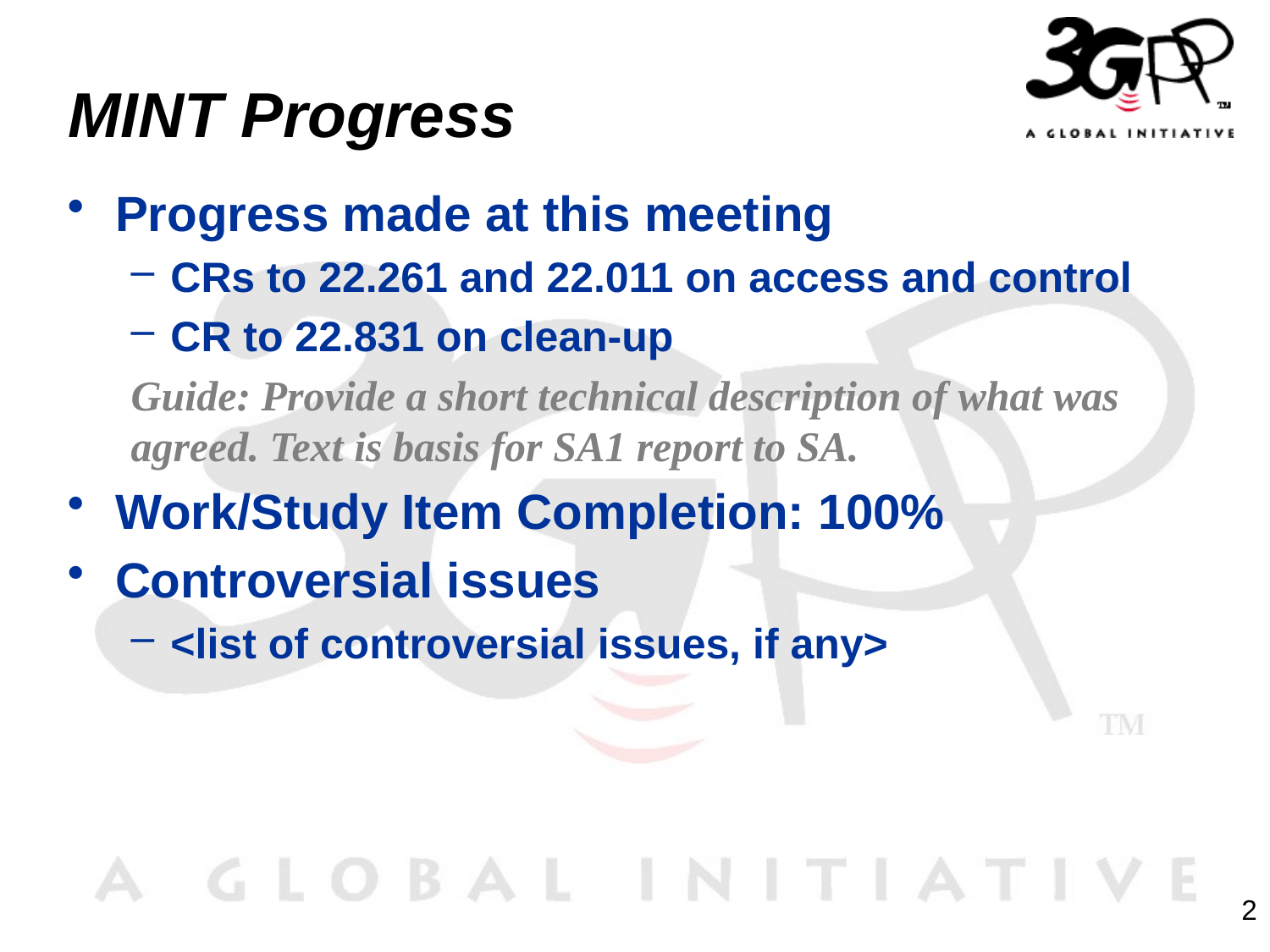

# MINT Progress
Progress made at this meeting
CRs to 22.261 and 22.011 on access and control
CR to 22.831 on clean-up
Guide: Provide a short technical description of what was agreed. Text is basis for SA1 report to SA.
Work/Study Item Completion: 100%
Controversial issues
<list of controversial issues, if any>
2